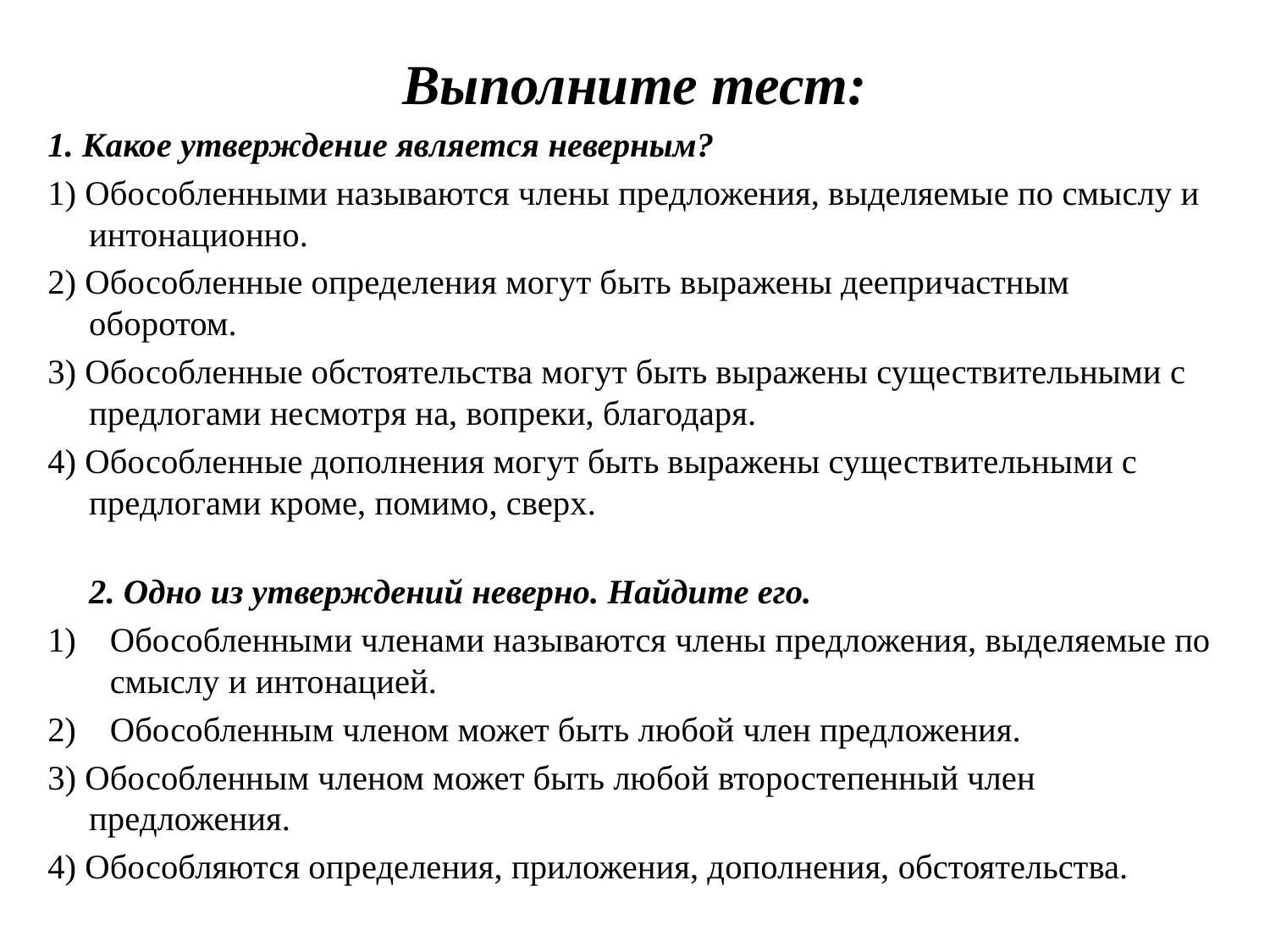

# Выполните тест:
1. Какое утверждение является неверным?
1) Обособленными называются члены предложения, выделяемые по смыслу и интонационно.
2) Обособленные определения могут быть выражены деепричастным оборотом.
3) Обособленные обстоятельства могут быть выражены существительными с предлогами несмотря на, вопреки, благодаря.
4) Обособленные дополнения могут быть выражены существительными с предлогами кроме, помимо, сверх.
2. Одно из утверждений неверно. Найдите его.
Обособленными членами называются члены предложения, выделяемые по смыслу и интонацией.
Обособленным членом может быть любой член предложения.
3) Обособленным членом может быть любой второстепенный член предложения.
4) Обособляются определения, приложения, дополнения, обстоятельства.